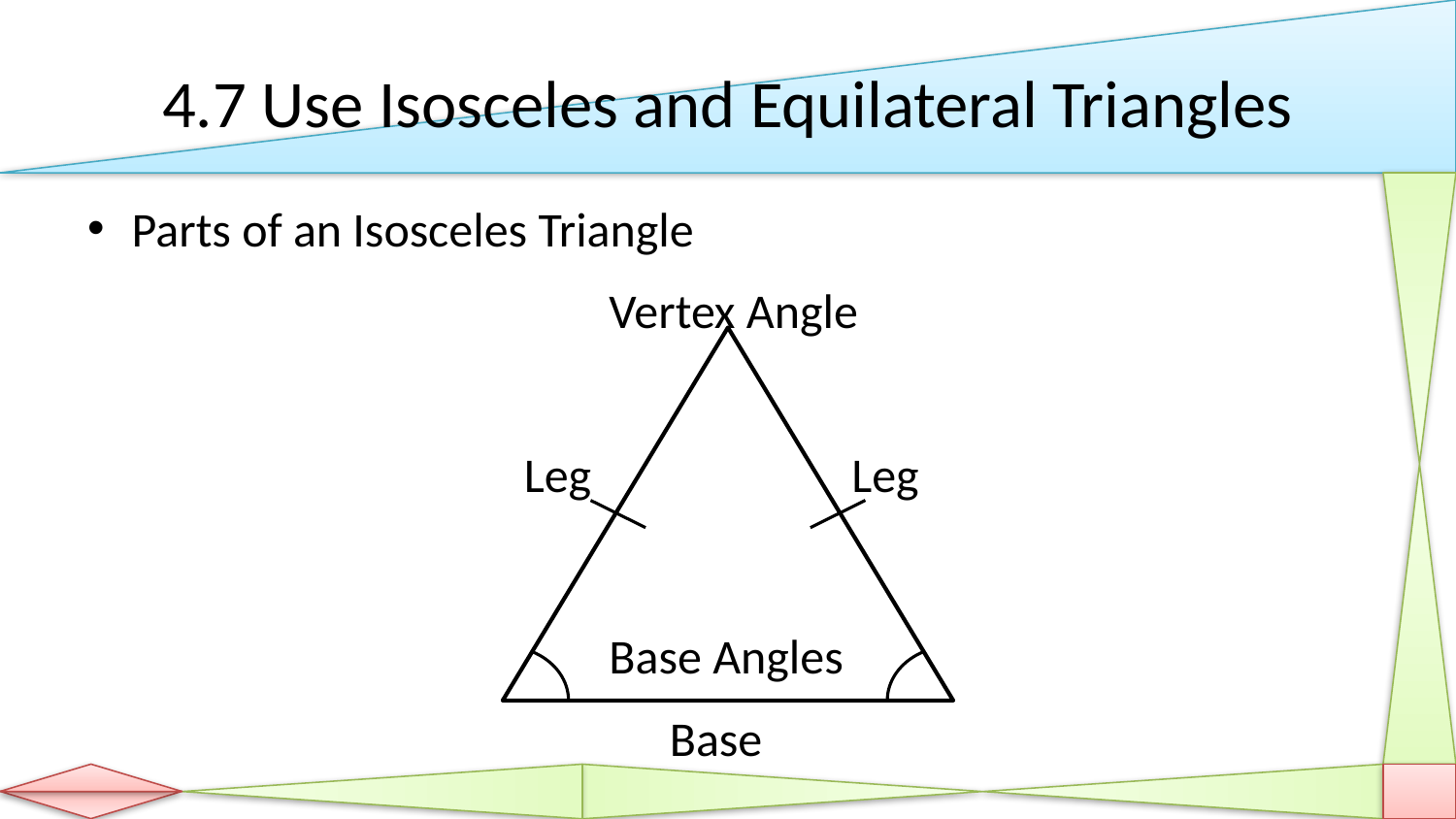

# 4.7 Use Isosceles and Equilateral Triangles
Parts of an Isosceles Triangle
Vertex Angle

Leg
Leg
Base Angles
Base